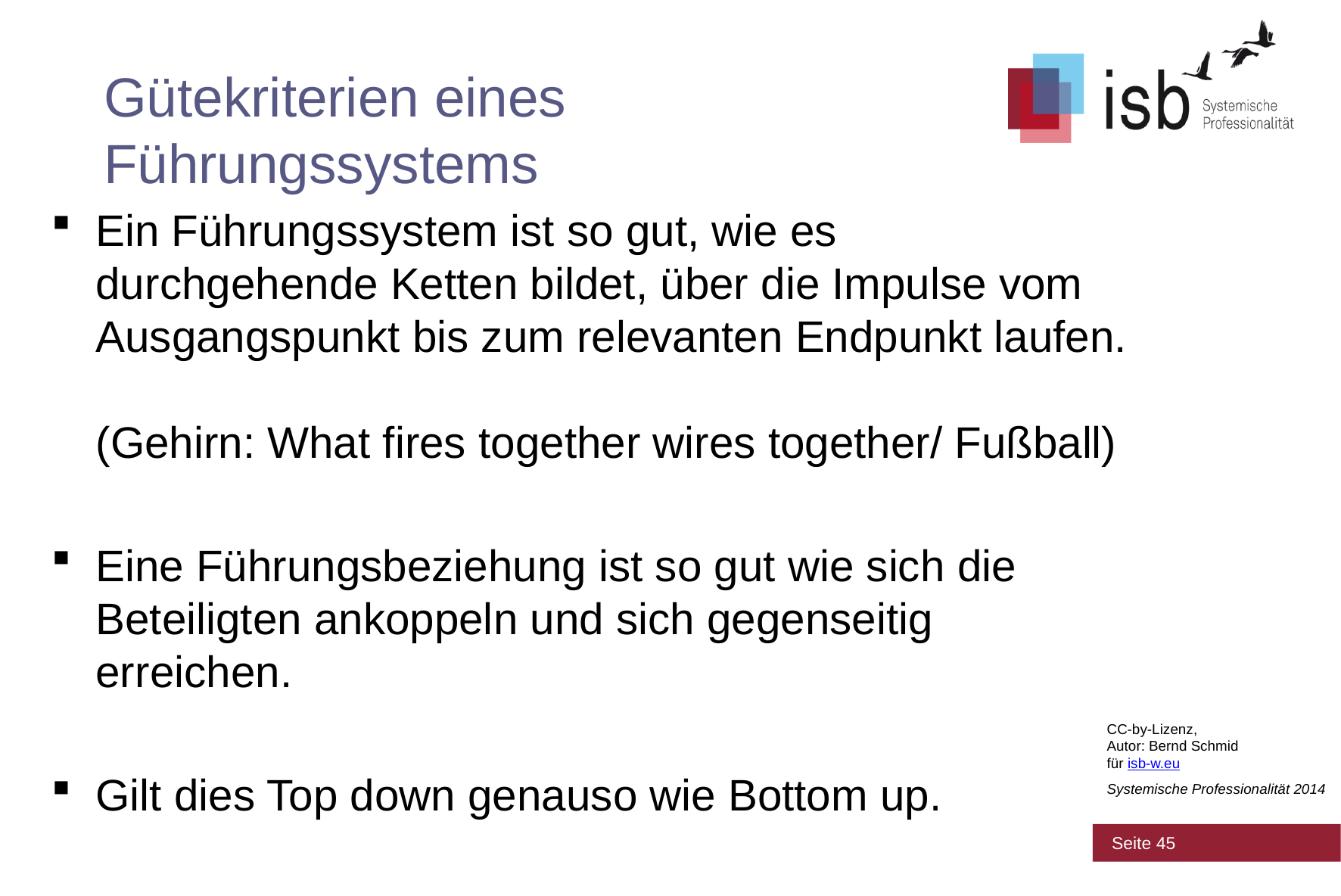

# Gütekriterien eines Führungssystems
Ein Führungssystem ist so gut, wie es durchgehende Ketten bildet, über die Impulse vom Ausgangspunkt bis zum relevanten Endpunkt laufen.
(Gehirn: What fires together wires together/ Fußball)

Eine Führungsbeziehung ist so gut wie sich die Beteiligten ankoppeln und sich gegenseitig erreichen.

Gilt dies Top down genauso wie Bottom up.

 Seite 45